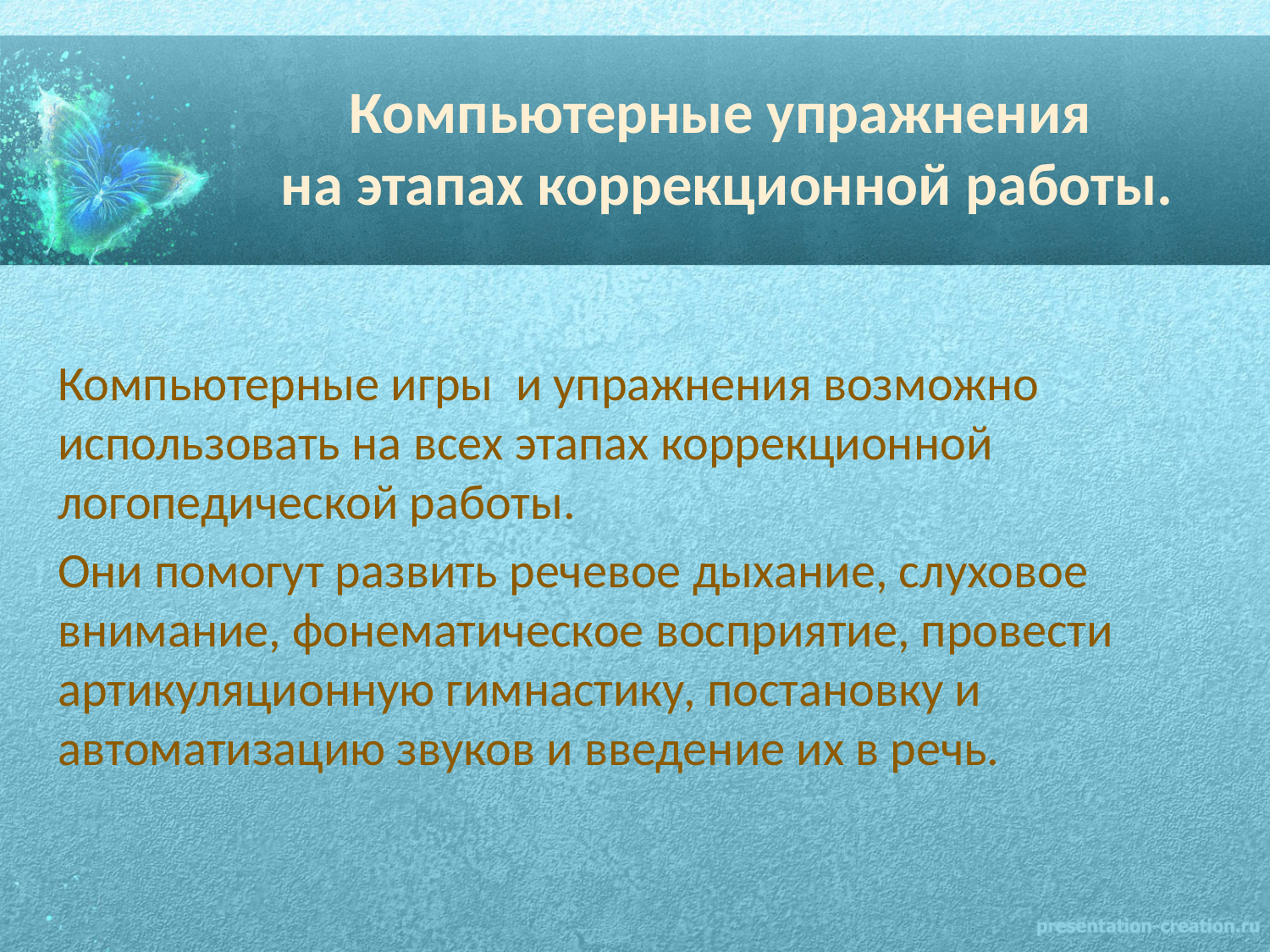

# Компьютерные упражнения на этапах коррекционной работы.

Компьютерные игры  и упражнения возможно использовать на всех этапах коррекционной логопедической работы.
Они помогут развить речевое дыхание, слуховое внимание, фонематическое восприятие, провести артикуляционную гимнастику, постановку и автоматизацию звуков и введение их в речь.